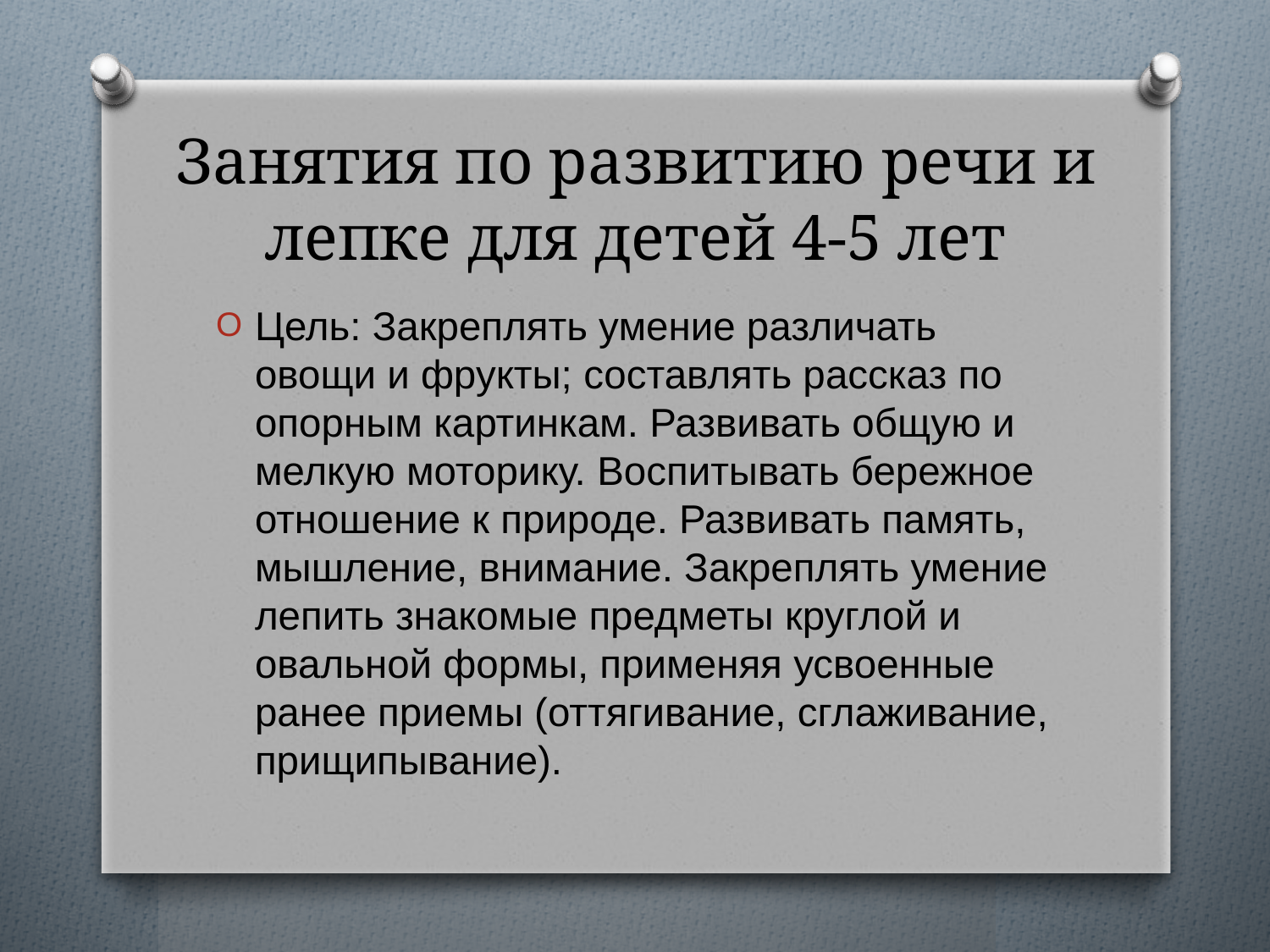

# Занятия по развитию речи и лепке для детей 4-5 лет
Цель: Закреплять умение различать овощи и фрукты; составлять рассказ по опорным картинкам. Развивать общую и мелкую моторику. Воспитывать бережное отношение к природе. Развивать память, мышление, внимание. Закреплять умение лепить знакомые предметы круглой и овальной формы, применяя усвоенные ранее приемы (оттягивание, сглаживание, прищипывание).